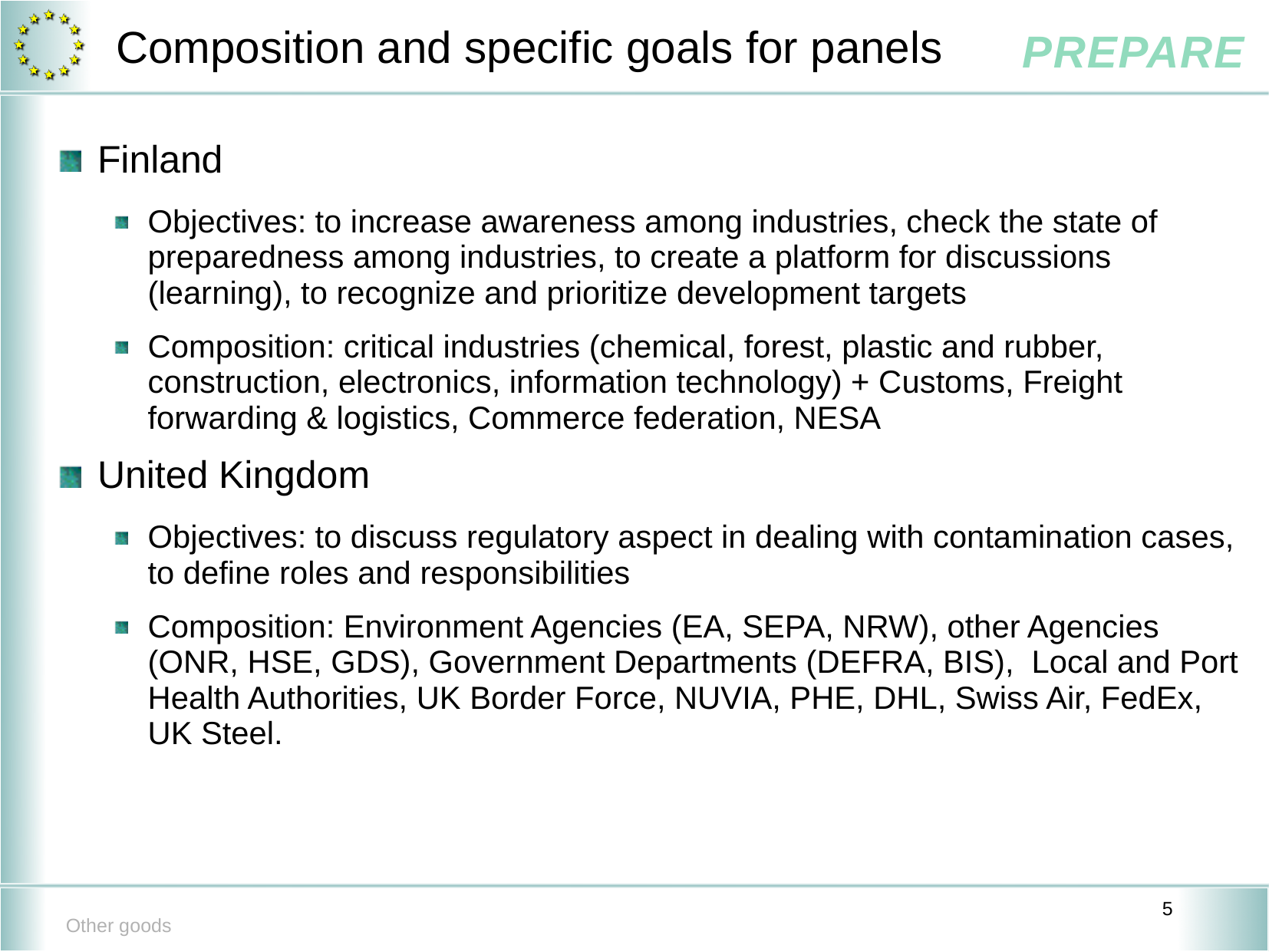

# Composition and specific goals for panels
Finland
Objectives: to increase awareness among industries, check the state of preparedness among industries, to create a platform for discussions (learning), to recognize and prioritize development targets
Composition: critical industries (chemical, forest, plastic and rubber, construction, electronics, information technology) + Customs, Freight forwarding & logistics, Commerce federation, NESA
United Kingdom
Objectives: to discuss regulatory aspect in dealing with contamination cases, to define roles and responsibilities
Composition: Environment Agencies (EA, SEPA, NRW), other Agencies (ONR, HSE, GDS), Government Departments (DEFRA, BIS),  Local and Port Health Authorities, UK Border Force, NUVIA, PHE, DHL, Swiss Air, FedEx, UK Steel.

Other goods